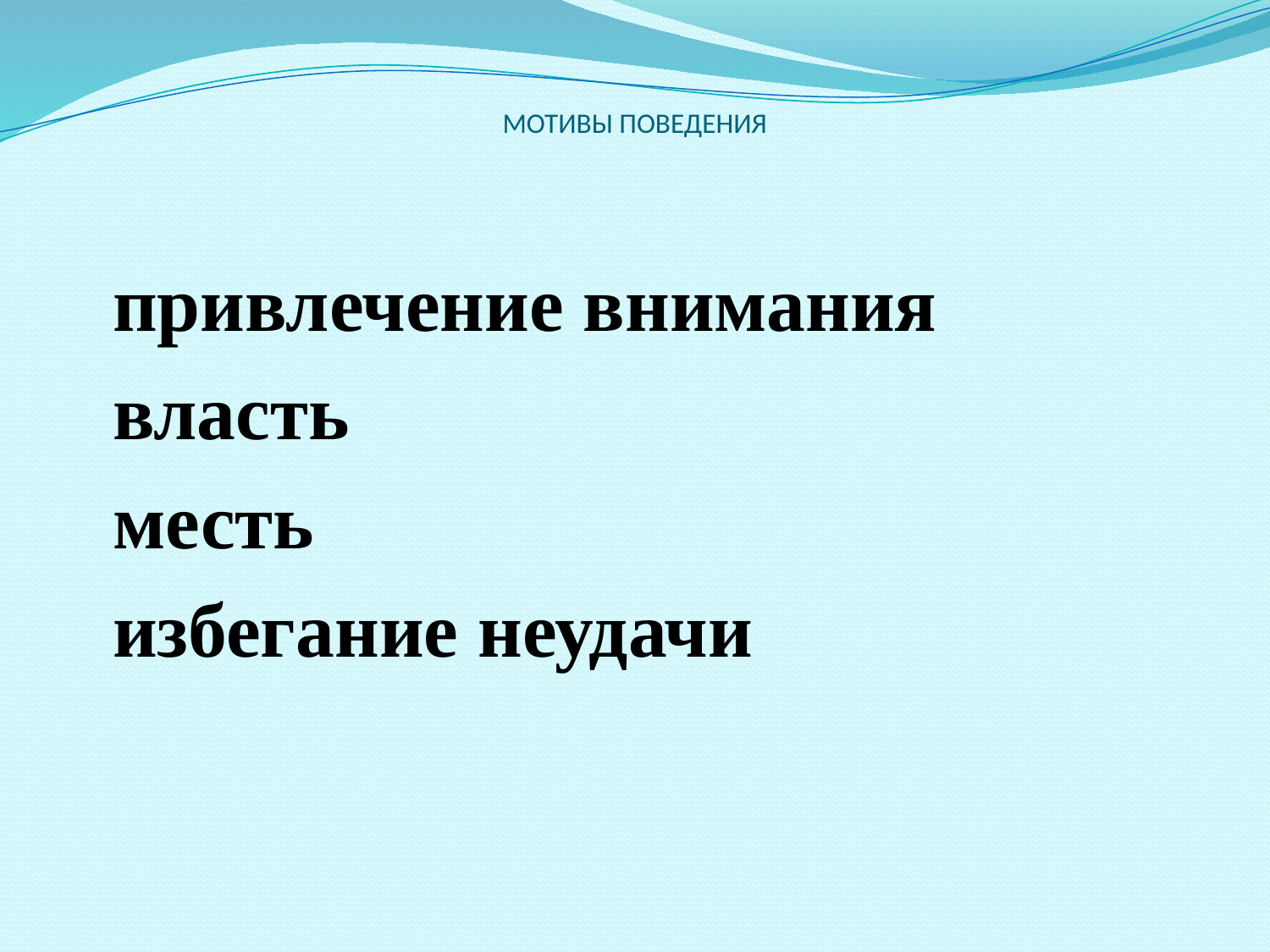

# МОТИВЫ ПОВЕДЕНИЯ

привлечение внимания
власть
месть
избегание неудачи